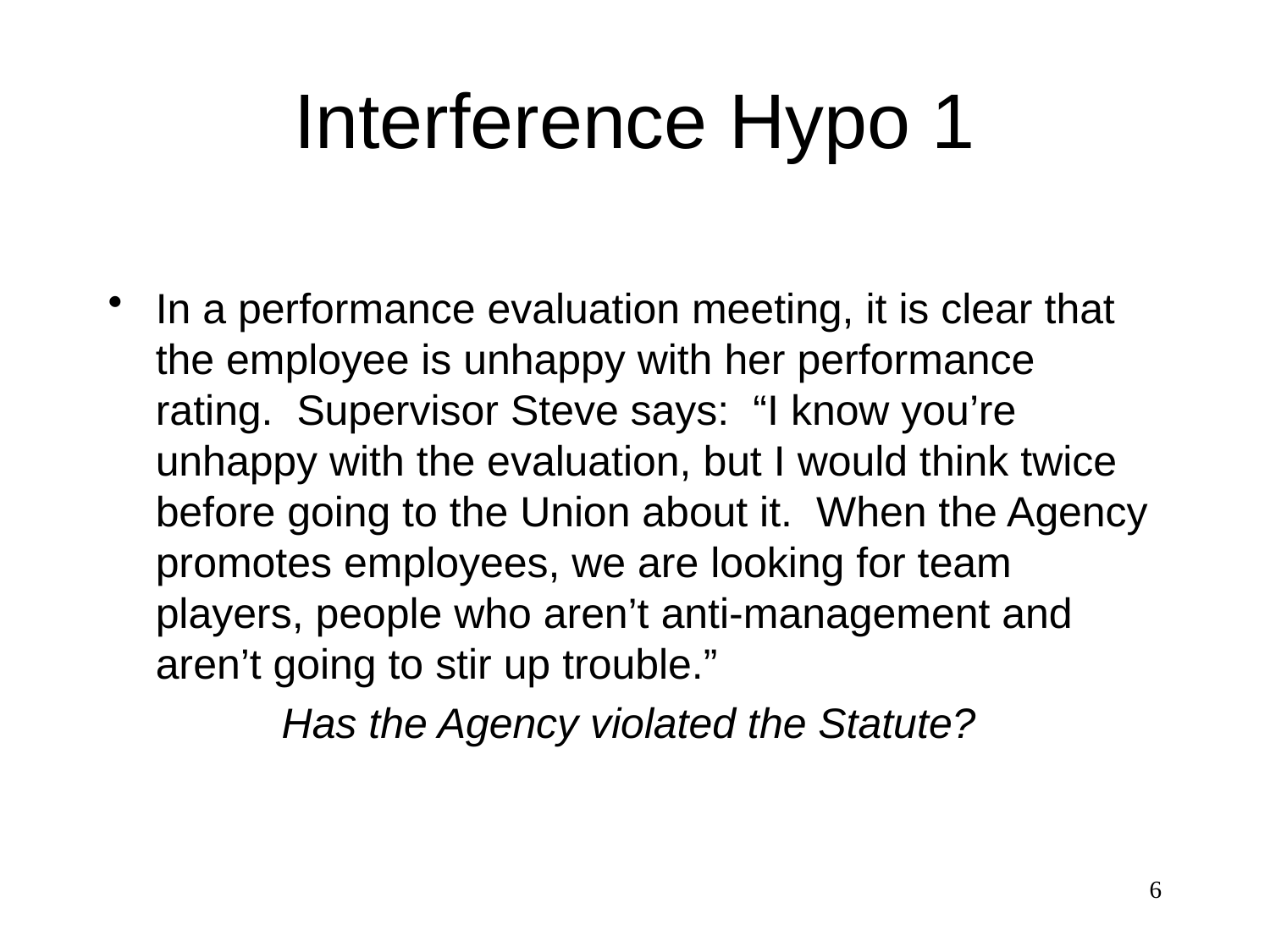

# Interference Hypo 1
In a performance evaluation meeting, it is clear that the employee is unhappy with her performance rating.  Supervisor Steve says:  “I know you’re unhappy with the evaluation, but I would think twice before going to the Union about it.  When the Agency promotes employees, we are looking for team players, people who aren’t anti-management and aren’t going to stir up trouble.”
Has the Agency violated the Statute?
6